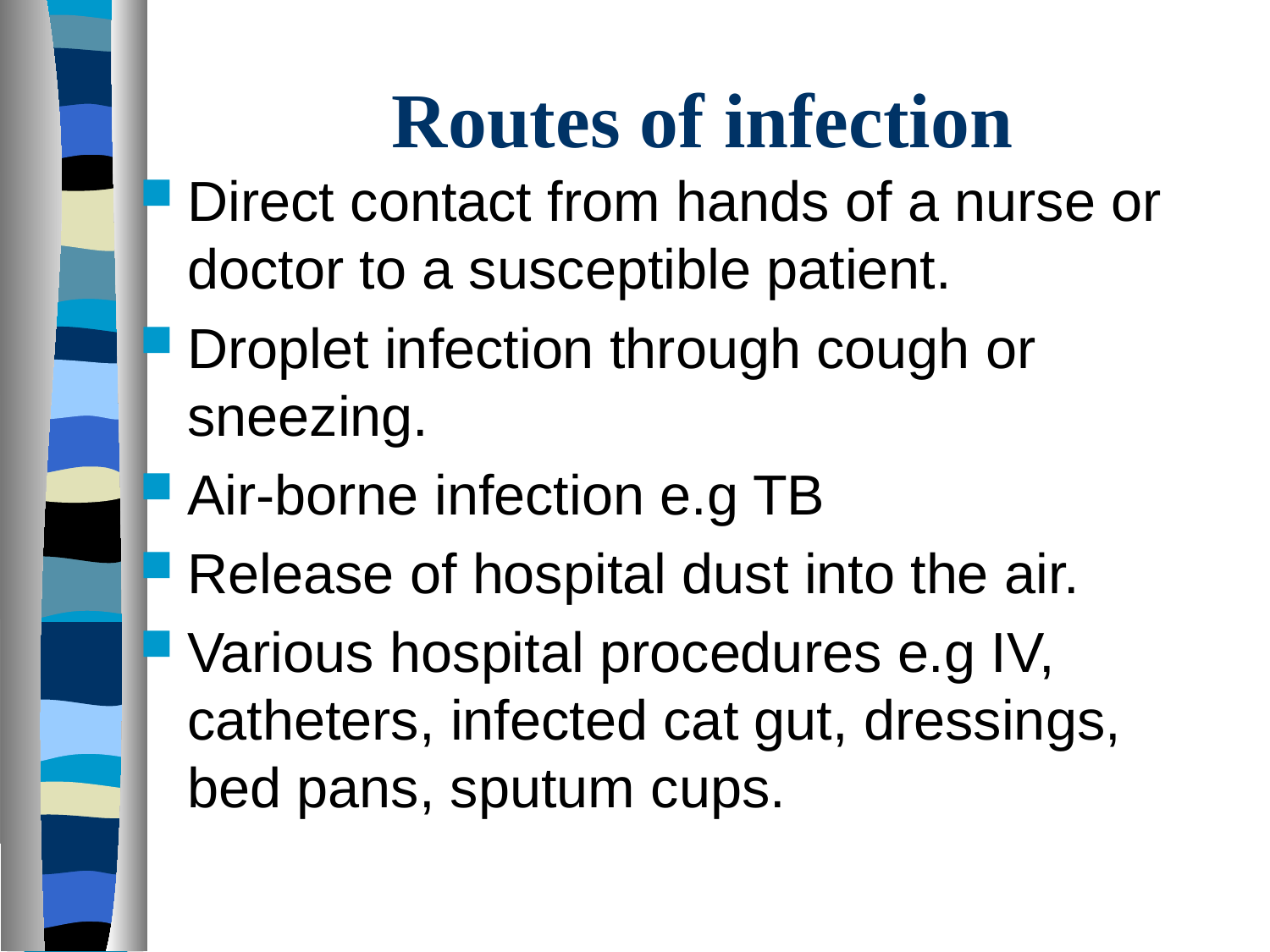

# Routes of infection
Direct contact from hands of a nurse or doctor to a susceptible patient.
Droplet infection through cough or sneezing.
Air-borne infection e.g TB
Release of hospital dust into the air.
Various hospital procedures e.g IV, catheters, infected cat gut, dressings, bed pans, sputum cups.